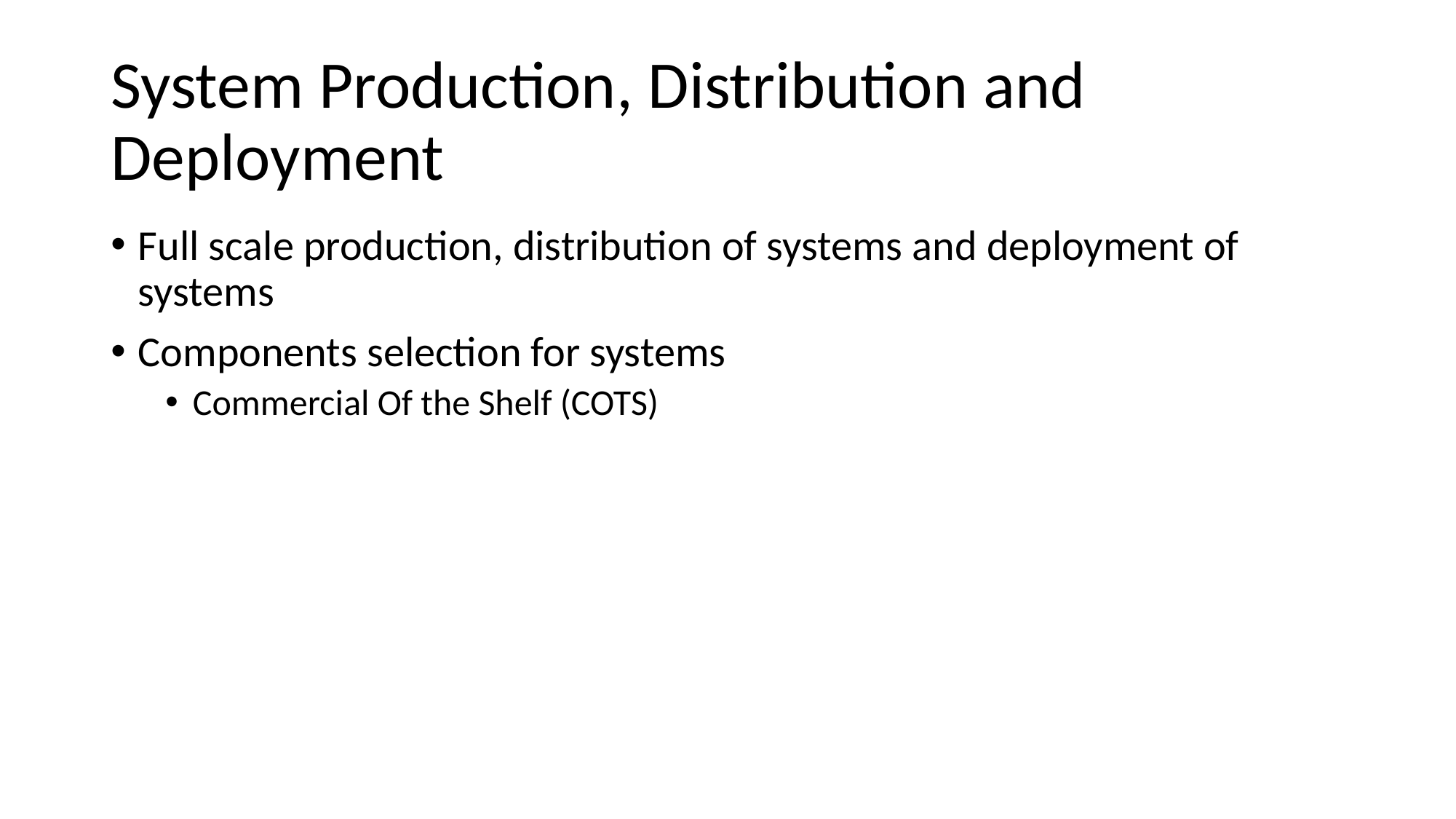

# System Production, Distribution and Deployment
Full scale production, distribution of systems and deployment of systems
Components selection for systems
Commercial Of the Shelf (COTS)